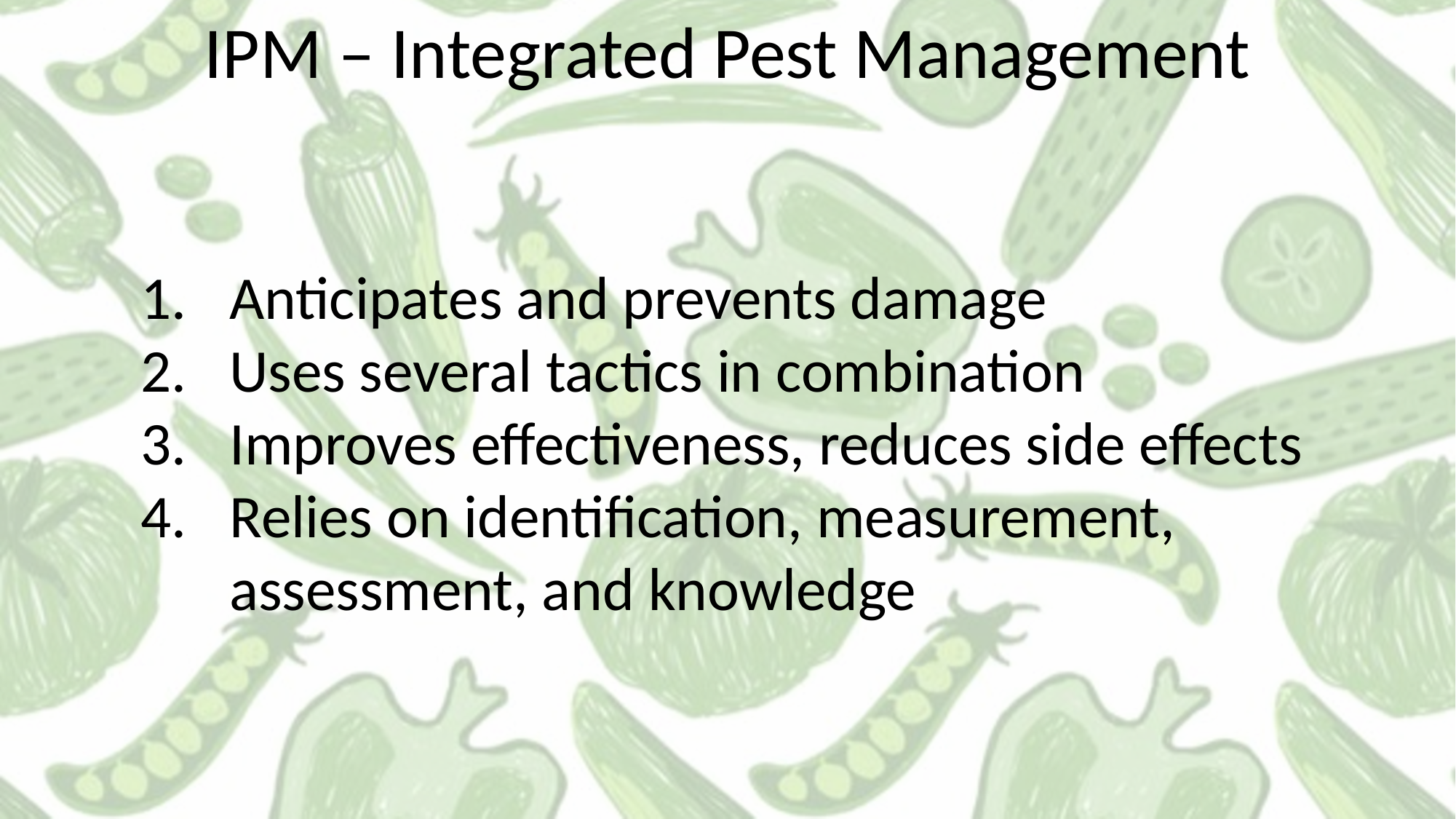

IPM – Integrated Pest Management
Anticipates and prevents damage
Uses several tactics in combination
Improves effectiveness, reduces side effects
Relies on identification, measurement, assessment, and knowledge